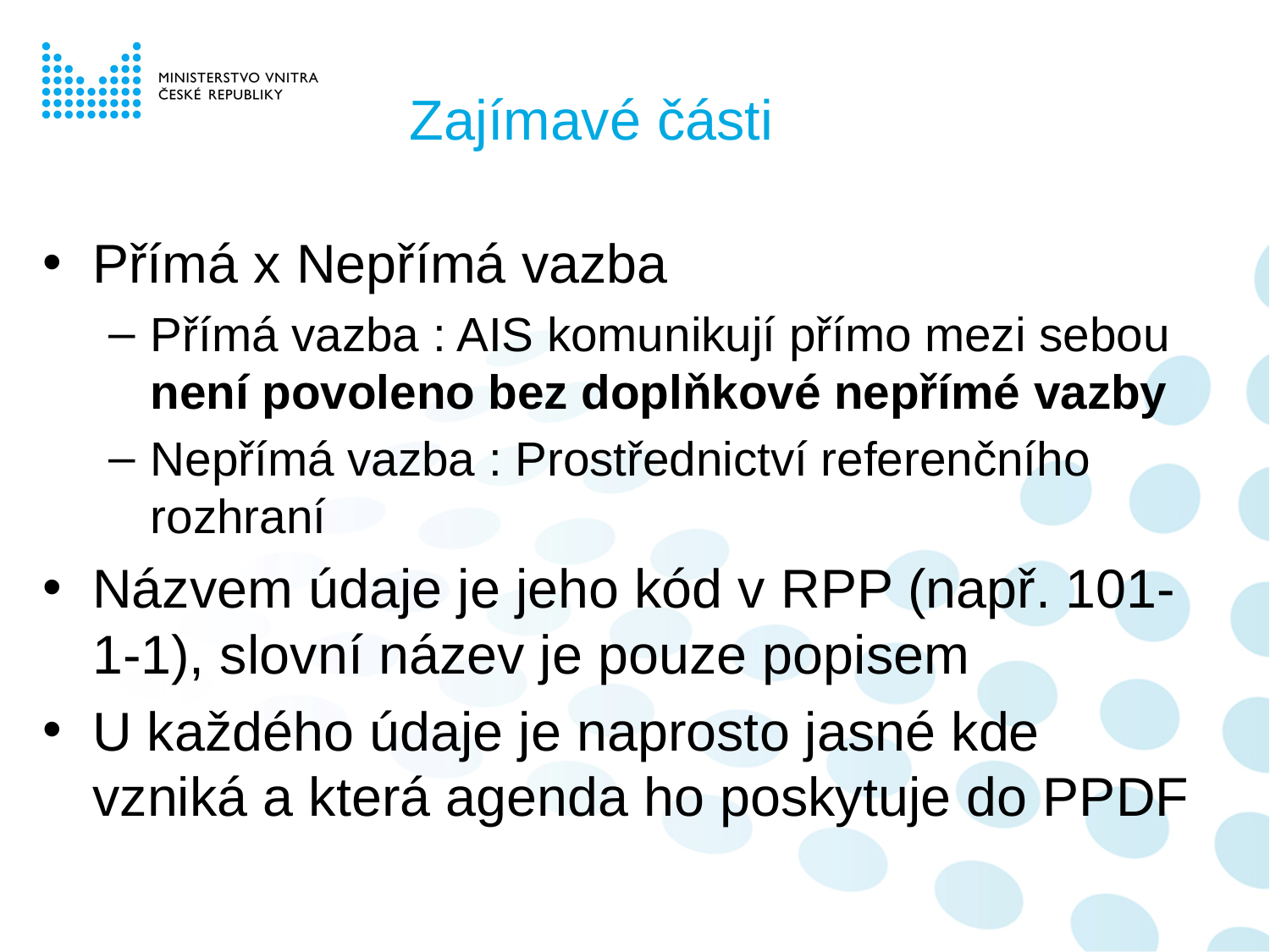

# Zajímavé části
Přímá x Nepřímá vazba
Přímá vazba : AIS komunikují přímo mezi sebou není povoleno bez doplňkové nepřímé vazby
Nepřímá vazba : Prostřednictví referenčního rozhraní
Názvem údaje je jeho kód v RPP (např. 101-1-1), slovní název je pouze popisem
U každého údaje je naprosto jasné kde vzniká a která agenda ho poskytuje do PPDF